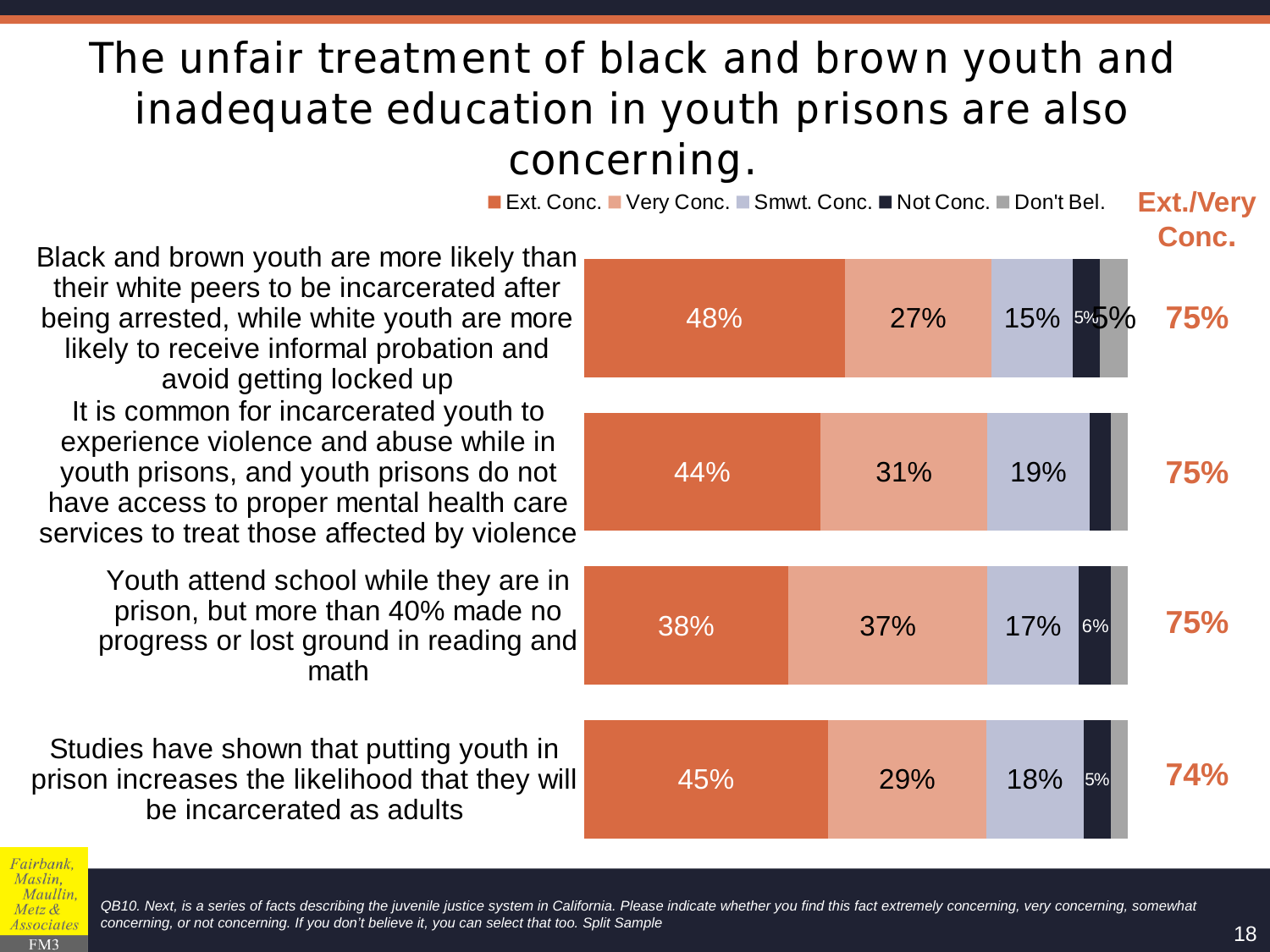

# The unfair treatment of black and brown youth and inadequate education in youth prisons are also concerning.

### Chart

| Category | Ext. Conc. | Very Conc. | Smwt. Conc. | Not Conc. | Don't Bel. |
|---|---|---|---|---|---|
| Black and brown youth are more likely than their white peers to be incarcerated after being arrested, while white youth are more likely to receive informal probation and avoid getting locked up | 0.48 | 0.27 | 0.15 | 0.05 | 0.05 |
| It is common for incarcerated youth to experience violence and abuse while in youth prisons, and youth prisons do not have access to proper mental health care services to treat those affected by violence | 0.44 | 0.31 | 0.19 | 0.04 | 0.03 |
| Youth attend school while they are in prison, but more than 40% made no progress or lost ground in reading and math | 0.38 | 0.37 | 0.17 | 0.06 | 0.03 |
| Studies have shown that putting youth in prison increases the likelihood that they will be incarcerated as adults | 0.45 | 0.29 | 0.18 | 0.05 | 0.03 |
| Ext./Very Conc. |
| --- |
| 75% |
| 75% |
| 75% |
| 74% |
QB10. Next, is a series of facts describing the juvenile justice system in California. Please indicate whether you find this fact extremely concerning, very concerning, somewhat concerning, or not concerning. If you don’t believe it, you can select that too. Split Sample